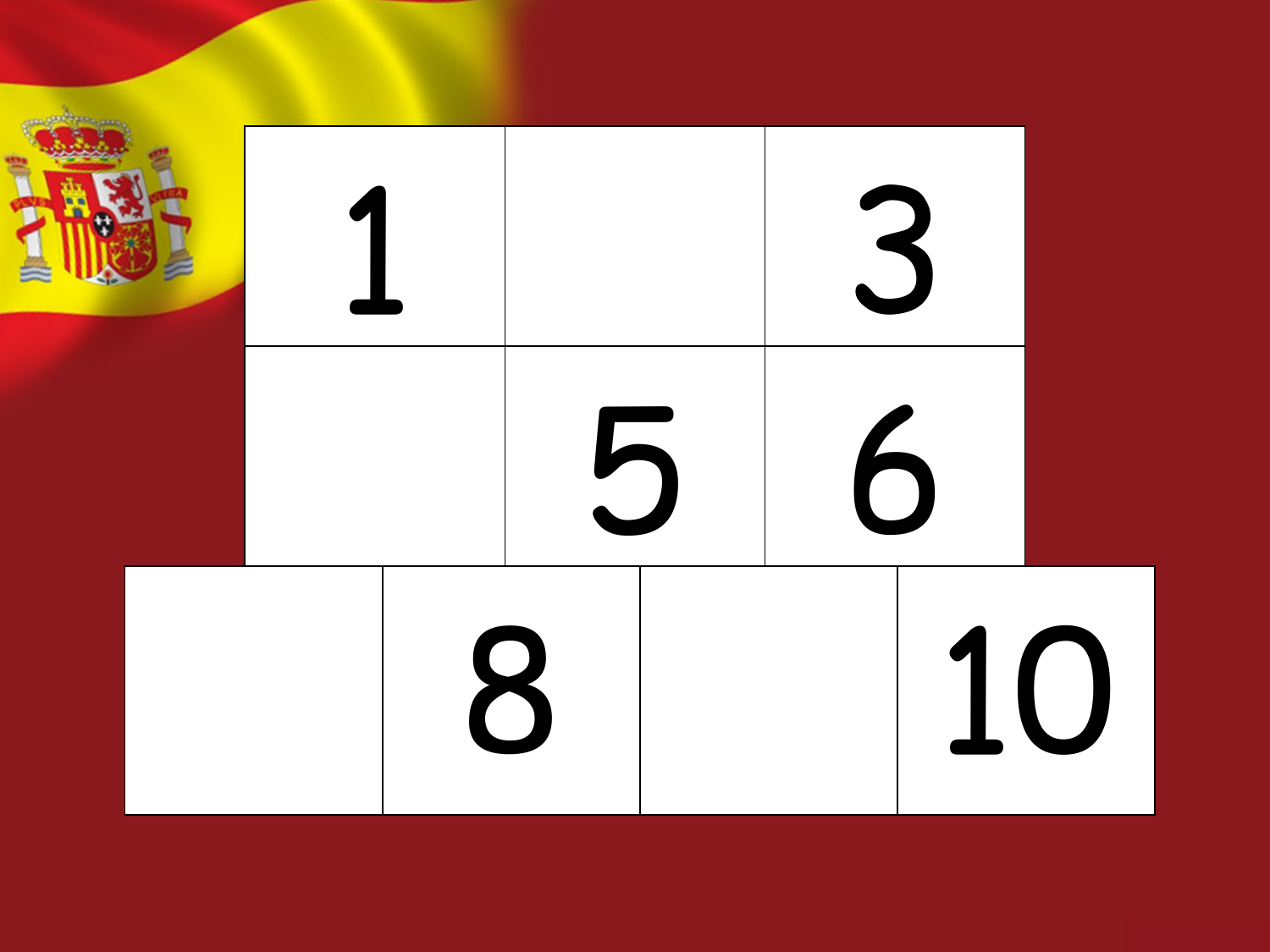

| 1 |  | 3 |
| --- | --- | --- |
|  | 5 | 6 |
| --- | --- | --- |
|  | 8 |  | 10 |
| --- | --- | --- | --- |